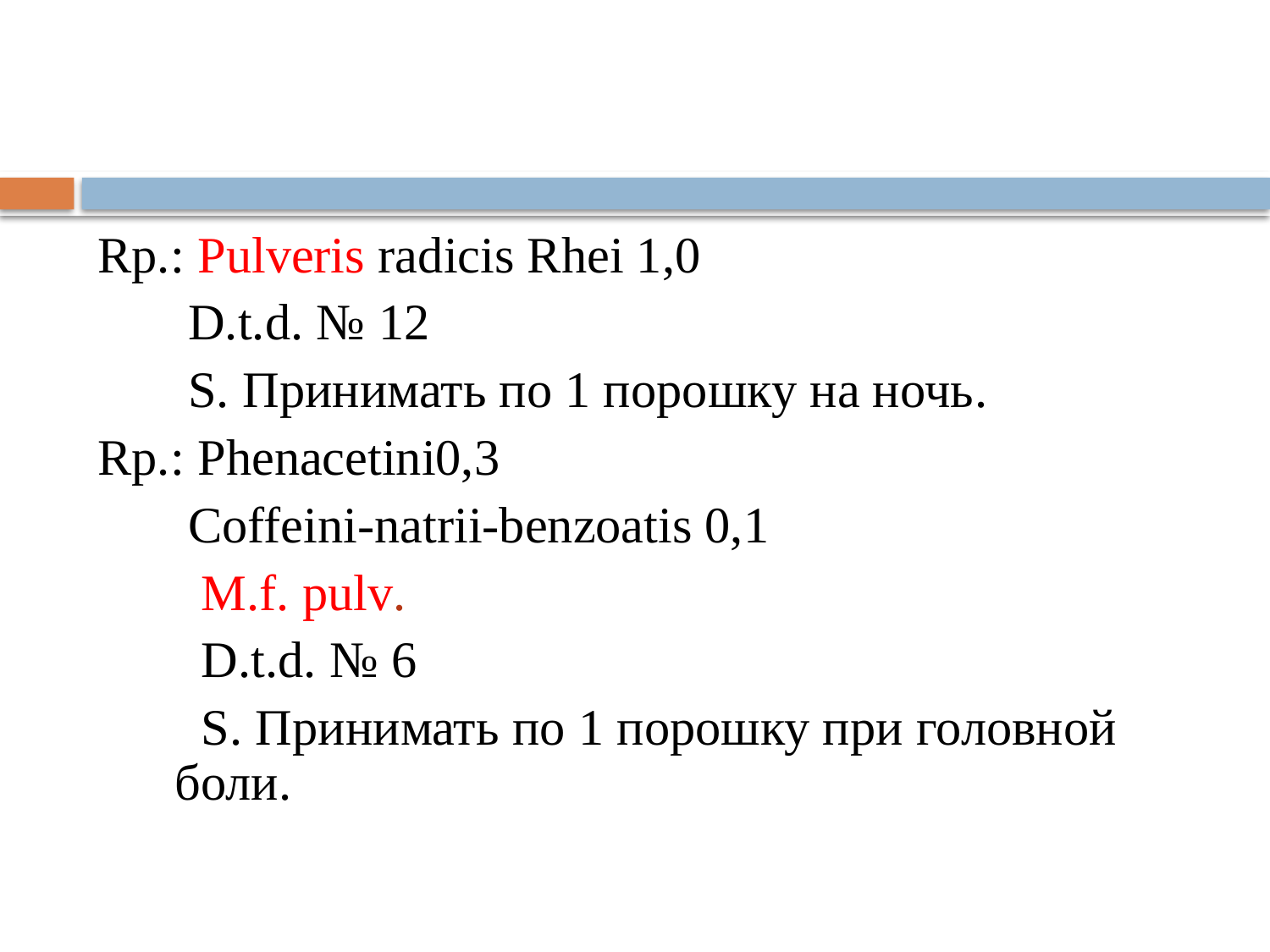

Rp.: Pulveris radicis Rhei 1,0
       D.t.d. № 12
       S. Принимать по 1 порошку на ночь.
Rp.: Phenacetini0,3
       Coffeini-natrii-benzoatis 0,1
        M.f. pulv.
        D.t.d. № 6
        S. Принимать по 1 порошку при головной боли.